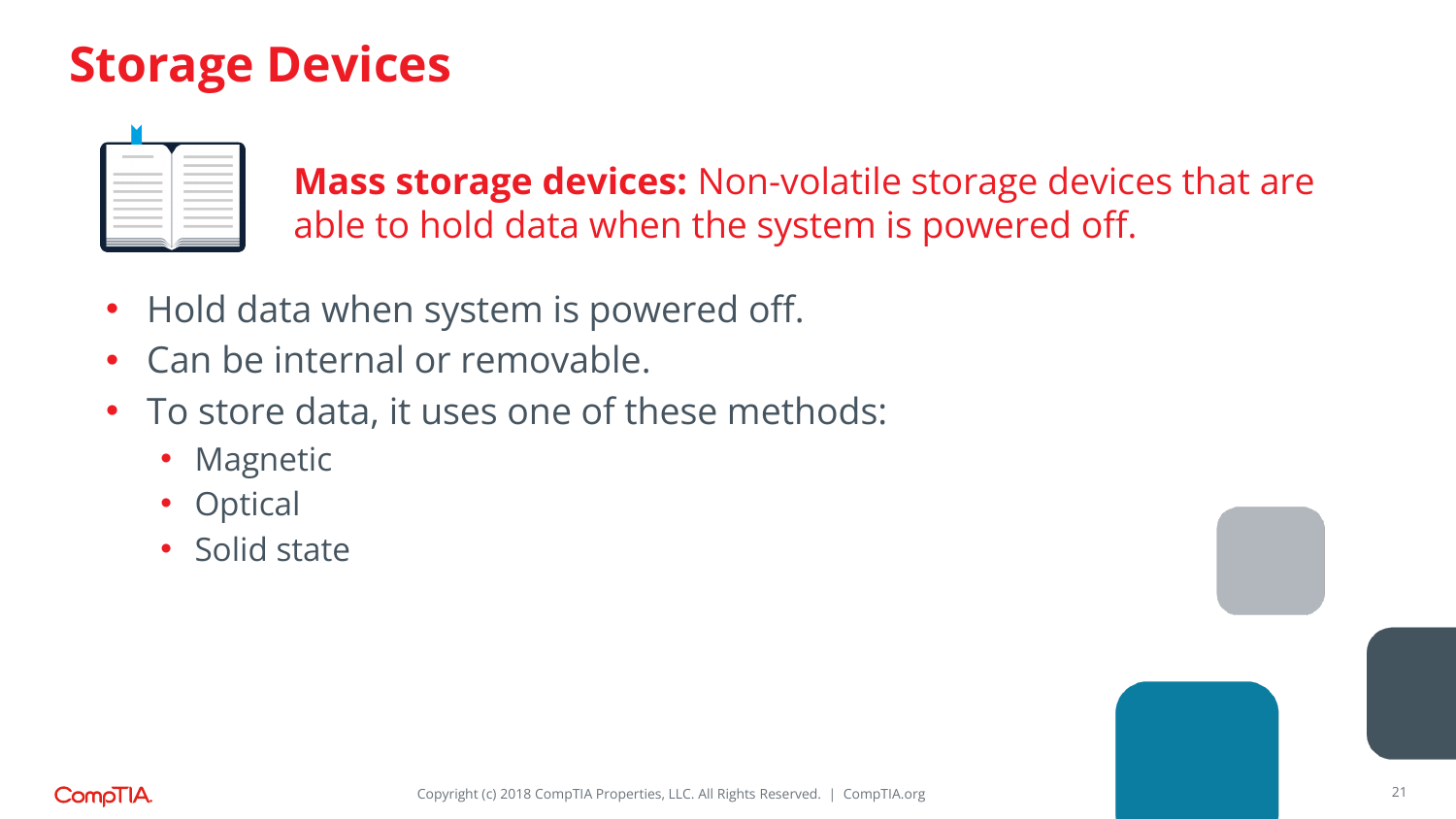

# Storage Devices
Mass storage devices: Non-volatile storage devices that are able to hold data when the system is powered off.
Hold data when system is powered off.
Can be internal or removable.
To store data, it uses one of these methods:
Magnetic
Optical
Solid state
21